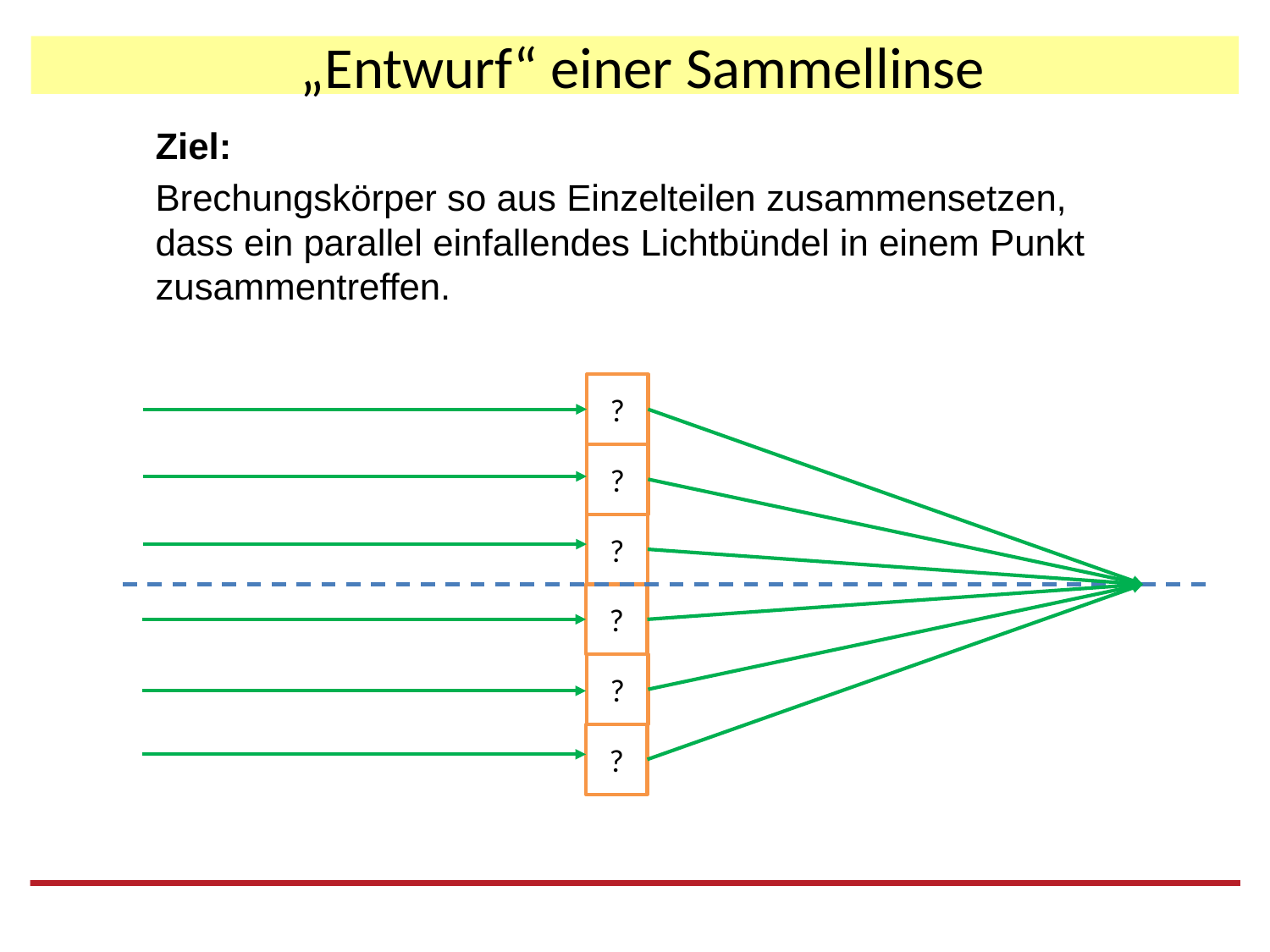

# „Entwurf“ einer Sammellinse
Ziel:
Brechungskörper so aus Einzelteilen zusammensetzen, dass ein parallel einfallendes Lichtbündel in einem Punkt zusammentreffen.
?
?
?
?
?
?